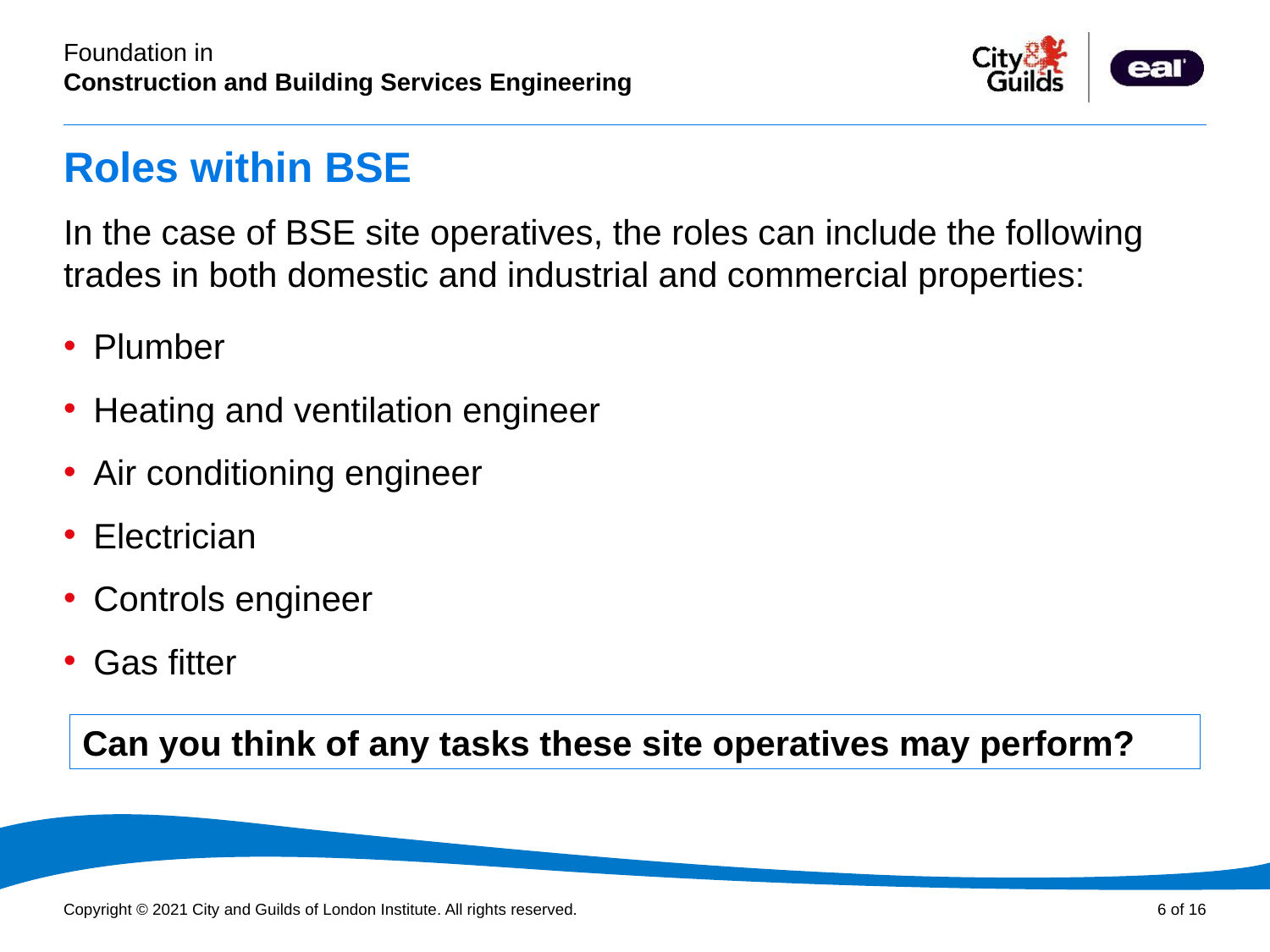

# Roles within BSE
In the case of BSE site operatives, the roles can include the following trades in both domestic and industrial and commercial properties:
Plumber
Heating and ventilation engineer
Air conditioning engineer
Electrician
Controls engineer
Gas fitter
Can you think of any tasks these site operatives may perform?